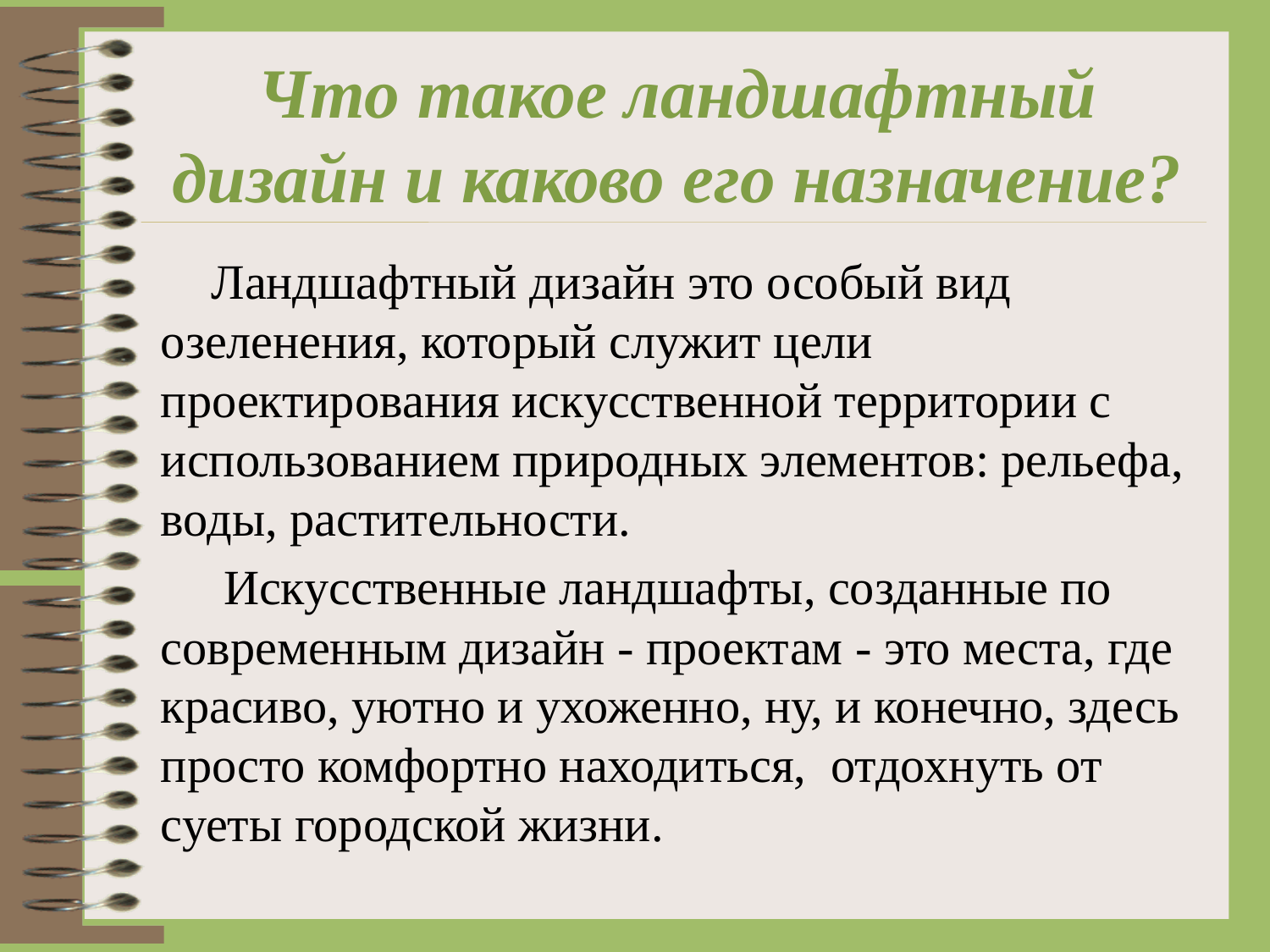

# Что такое ландшафтный дизайн и каково его назначение?
Ландшафтный дизайн это особый вид озеленения, который служит цели проектирования искусственной территории с использованием природных элементов: рельефа, воды, растительности.
 Искусственные ландшафты, созданные по современным дизайн - проектам - это места, где красиво, уютно и ухоженно, ну, и конечно, здесь просто комфортно находиться,  отдохнуть от суеты городской жизни.